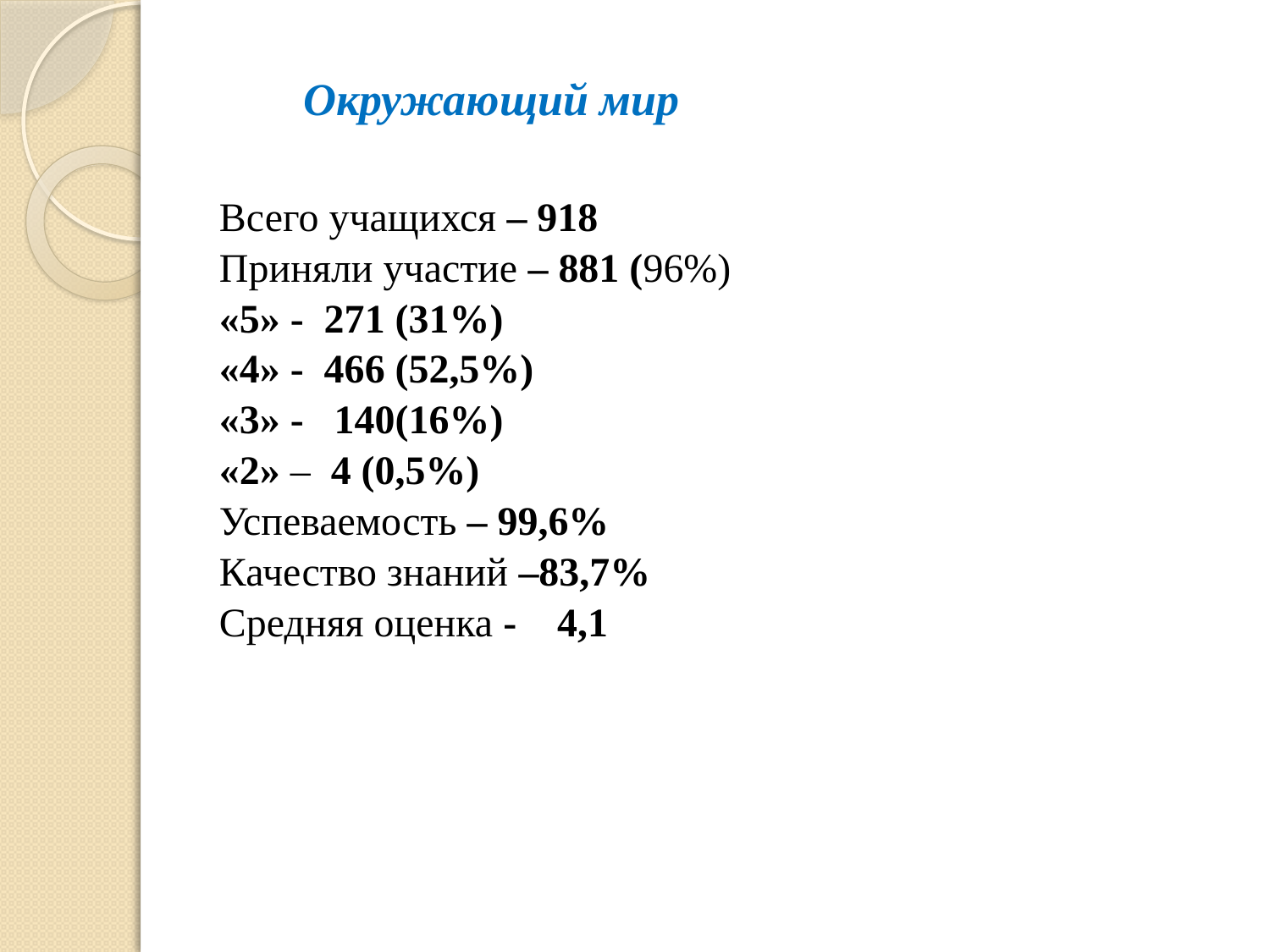

Окружающий мир

Всего учащихся – 918
Приняли участие – 881 (96%)
«5» -  271 (31%)
«4» -  466 (52,5%)
«3» -   140(16%)
«2» –  4 (0,5%)
Успеваемость – 99,6%
Качество знаний –83,7%
Средняя оценка -    4,1
#